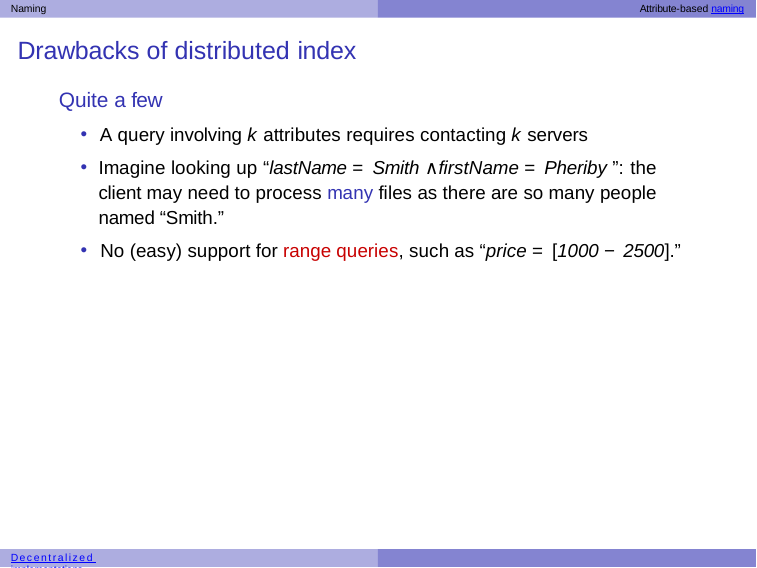

Naming	Attribute-based naming
# Drawbacks of distributed index
Quite a few
A query involving k attributes requires contacting k servers
Imagine looking up “lastName = Smith ∧firstName = Pheriby ”: the client may need to process many files as there are so many people named “Smith.”
No (easy) support for range queries, such as “price = [1000 − 2500].”

Decentralized implementations